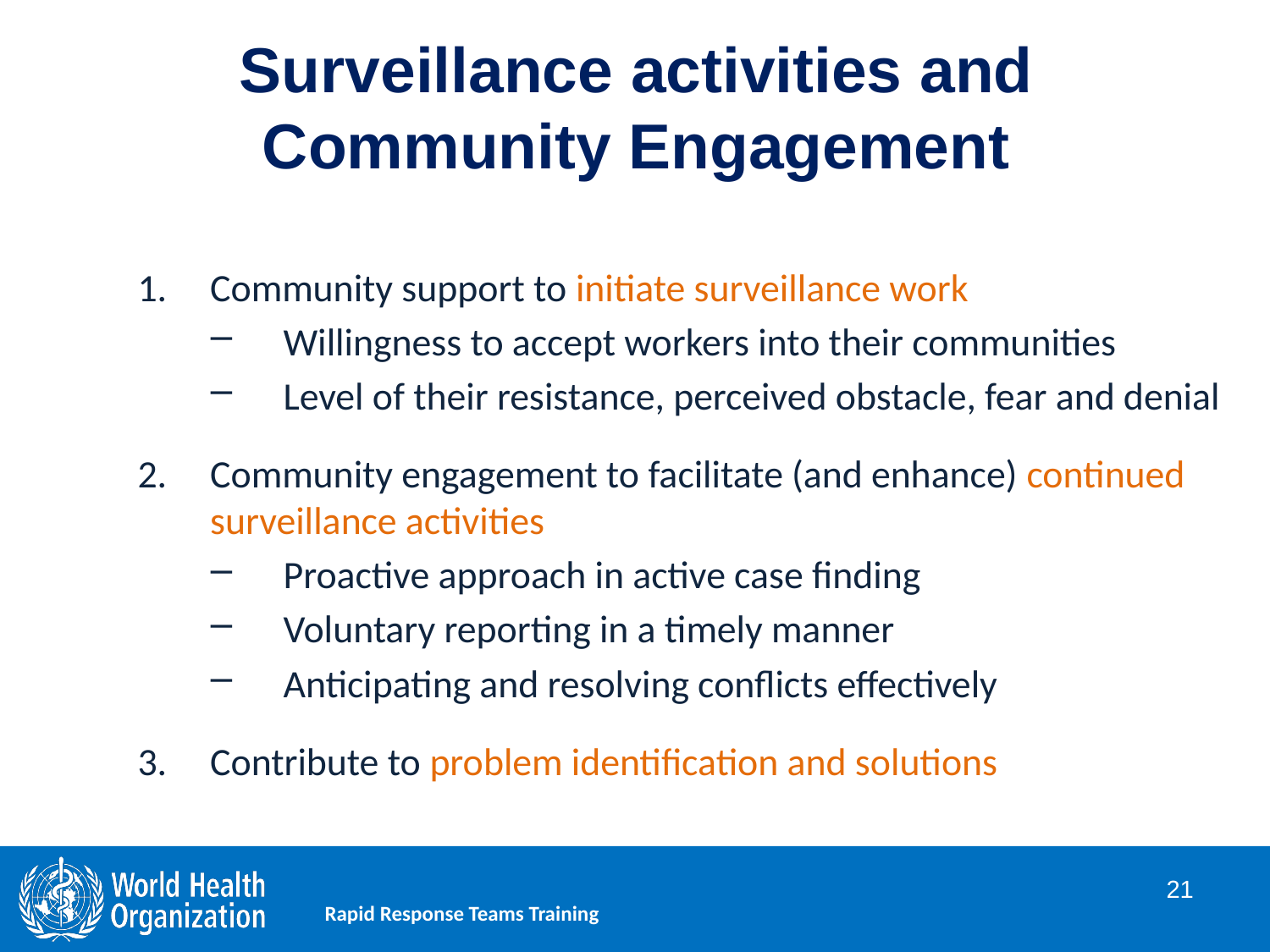

# Surveillance activities and Community Engagement
Community support to initiate surveillance work
Willingness to accept workers into their communities
Level of their resistance, perceived obstacle, fear and denial
Community engagement to facilitate (and enhance) continued surveillance activities
Proactive approach in active case finding
Voluntary reporting in a timely manner
Anticipating and resolving conflicts effectively
Contribute to problem identification and solutions
21